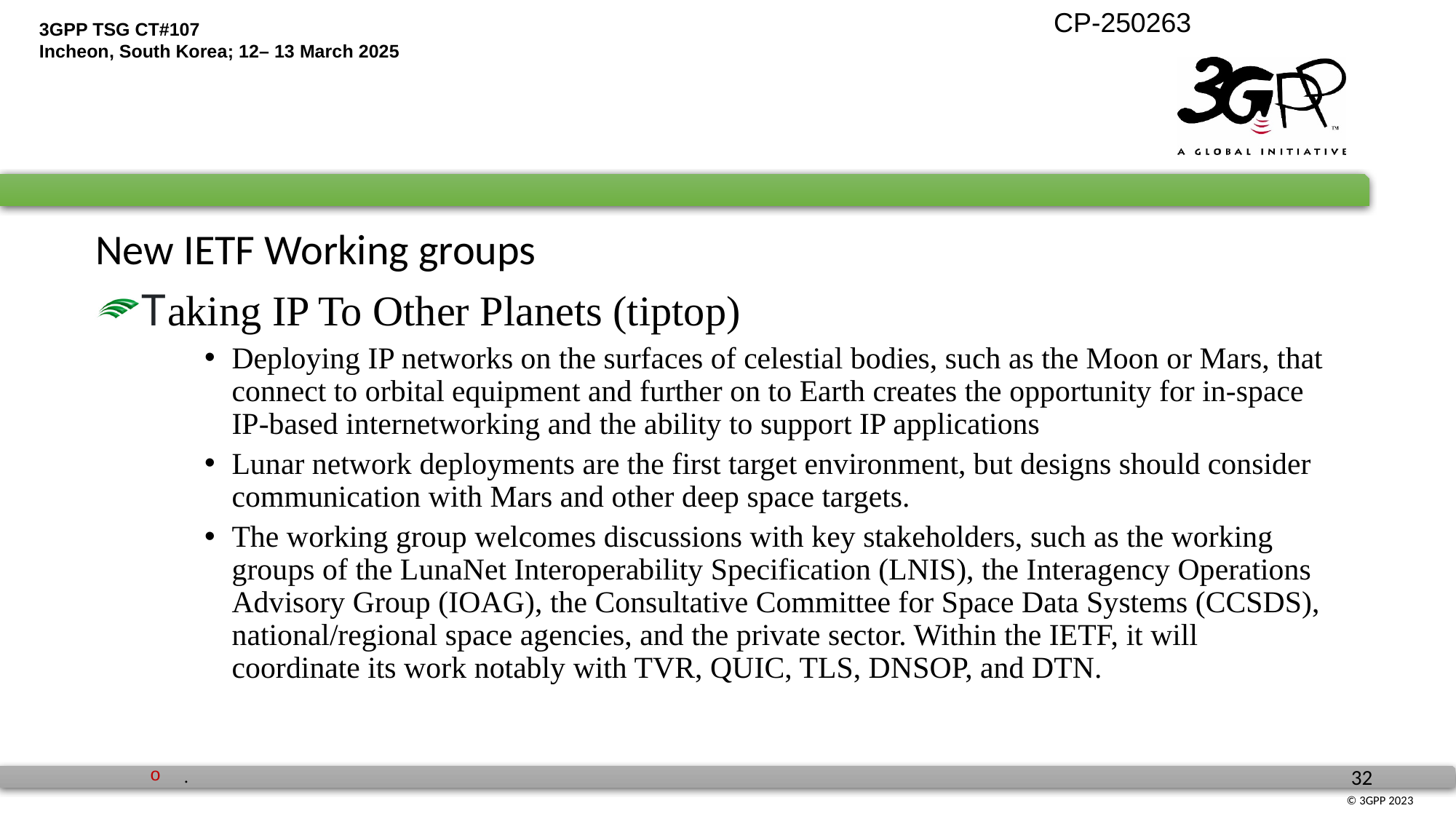

New IETF Working groups
Taking IP To Other Planets (tiptop)
Deploying IP networks on the surfaces of celestial bodies, such as the Moon or Mars, that connect to orbital equipment and further on to Earth creates the opportunity for in-space IP-based internetworking and the ability to support IP applications
Lunar network deployments are the first target environment, but designs should consider communication with Mars and other deep space targets.
The working group welcomes discussions with key stakeholders, such as the working groups of the LunaNet Interoperability Specification (LNIS), the Interagency Operations Advisory Group (IOAG), the Consultative Committee for Space Data Systems (CCSDS), national/regional space agencies, and the private sector. Within the IETF, it will coordinate its work notably with TVR, QUIC, TLS, DNSOP, and DTN.

.